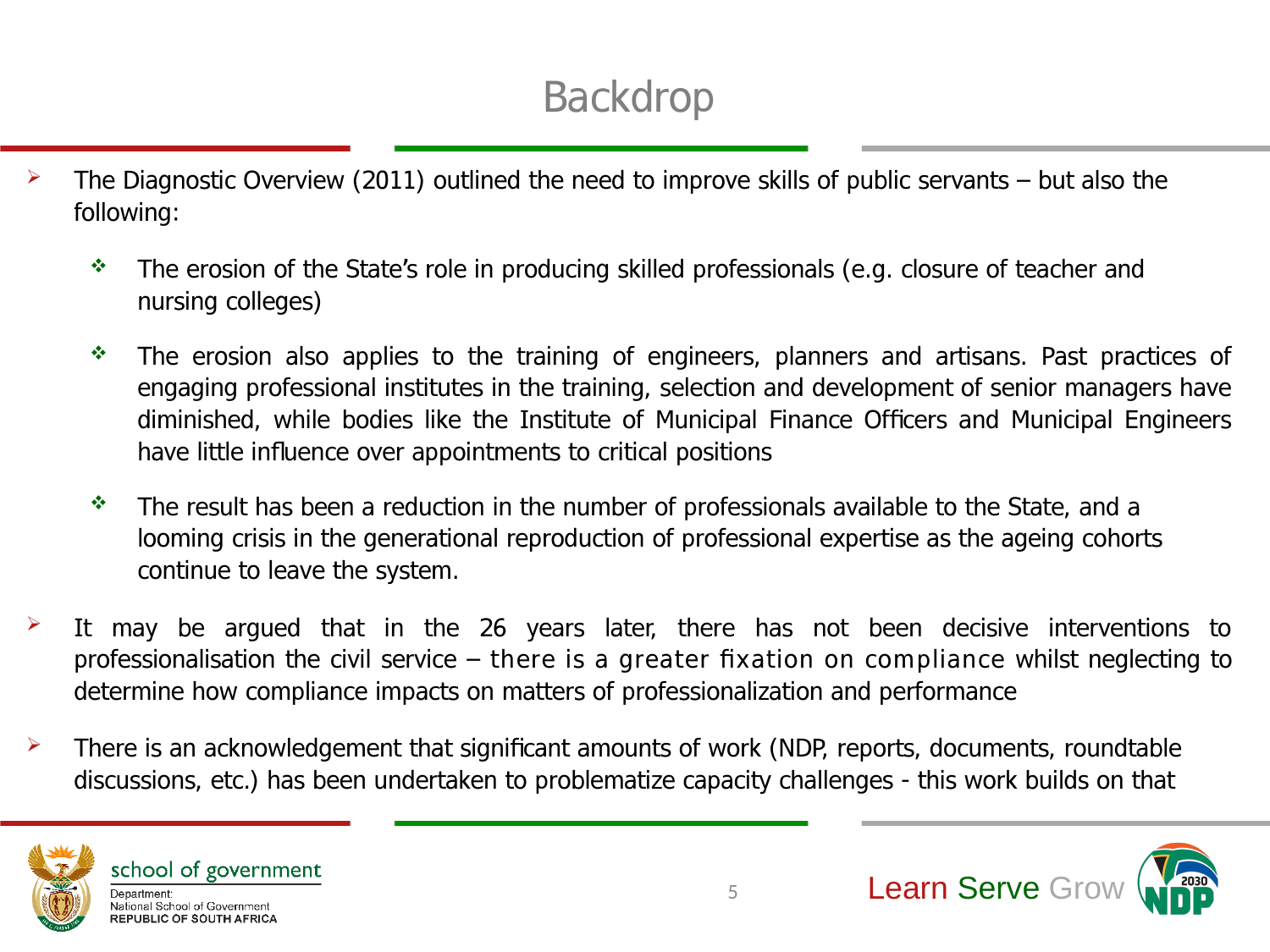

Backdrop
The Diagnostic Overview (2011) outlined the need to improve skills of public servants – but also the following:

The erosion of the State’s role in producing skilled professionals (e.g. closure of teacher and nursing colleges)

The erosion also applies to the training of engineers, planners and artisans. Past practices of engaging professional institutes in the training, selection and development of senior managers have diminished, while bodies like the Institute of Municipal Finance Officers and Municipal Engineers have little influence over appointments to critical positions

The result has been a reduction in the number of professionals available to the State, and a looming crisis in the generational reproduction of professional expertise as the ageing cohorts continue to leave the system.

It may be argued that in the 26 years later, there has not been decisive interventions to professionalisation the civil service – there is a greater fixation on compliance whilst neglecting to determine how compliance impacts on matters of professionalization and performance

There is an acknowledgement that significant amounts of work (NDP, reports, documents, roundtable discussions, etc.) has been undertaken to problematize capacity challenges - this work builds on that
5